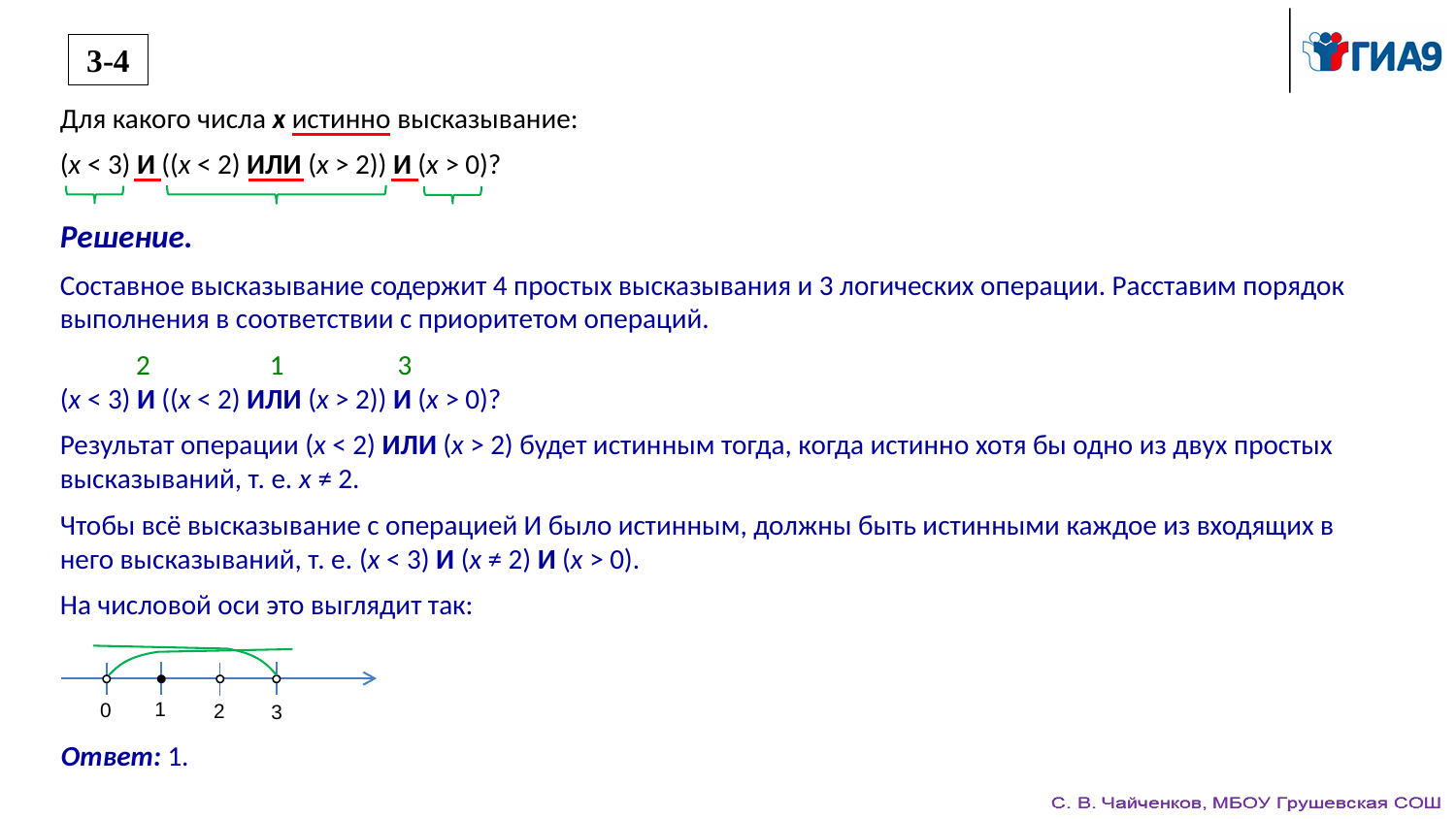

3-4

Для какого числа x истинно высказывание:
(x < 3) И ((x < 2) ИЛИ (x > 2)) И (x > 0)?

Решение.
Составное высказывание содержит 4 простых высказывания и 3 логических операции. Расставим порядок выполнения в соответствии с приоритетом операций.
            2                   1                  3
(x < 3) И ((x < 2) ИЛИ (x > 2)) И (x > 0)?
Результат операции (x < 2) ИЛИ (x > 2) будет истинным тогда, когда истинно хотя бы одно из двух простых высказываний, т. е. x ≠ 2.
Чтобы всё высказывание с операцией И было истинным, должны быть истинными каждое из входящих в него высказываний, т. е. (x < 3) И (x ≠ 2) И (x > 0).
На числовой оси это выглядит так:

1
0
2
3
Ответ: 1.